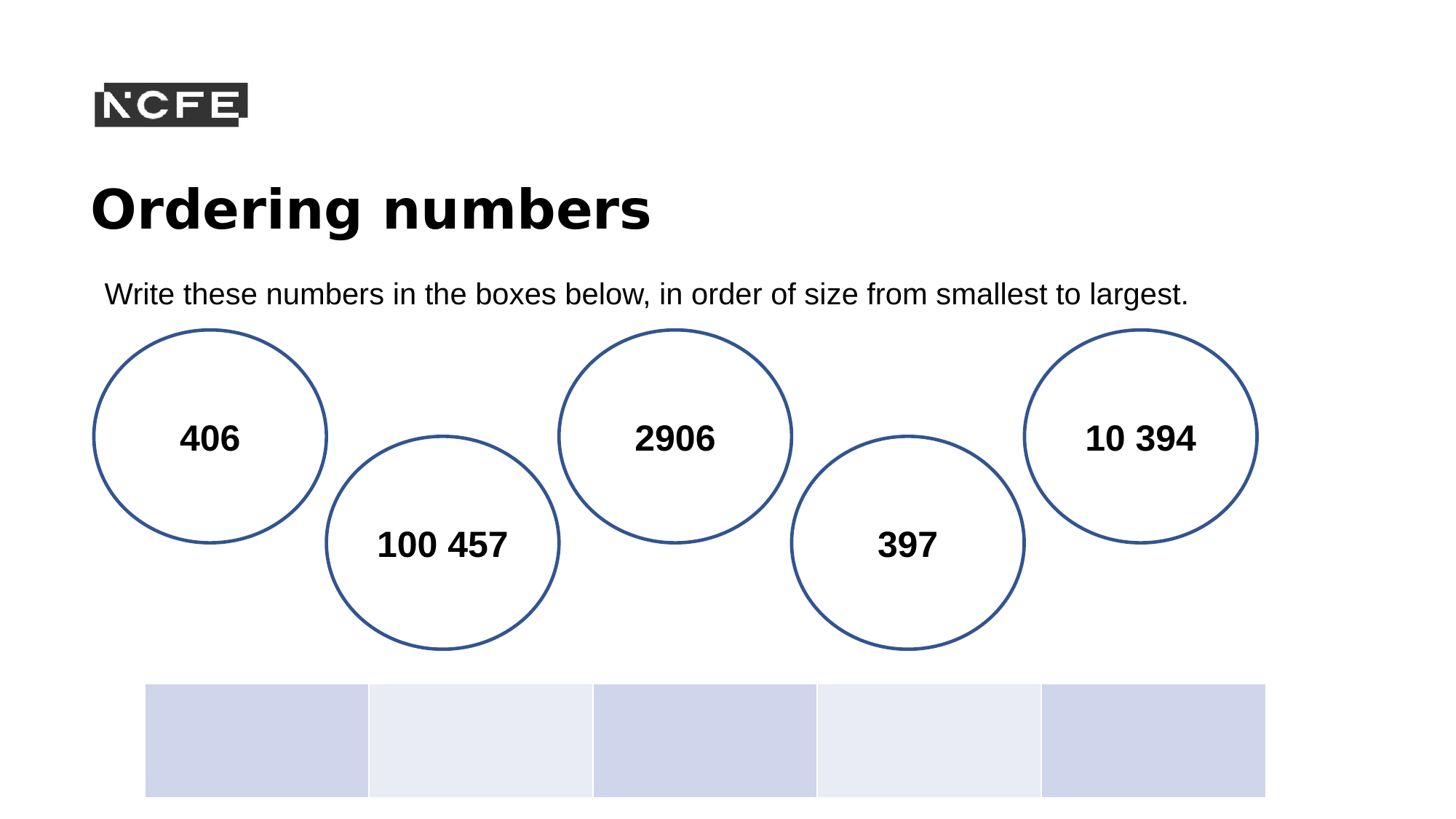

# Ordering numbers
Write these numbers in the boxes below, in order of size from smallest to largest.

406
2906
10 394
100 457
397
|  |  |  |  |  |
| --- | --- | --- | --- | --- |